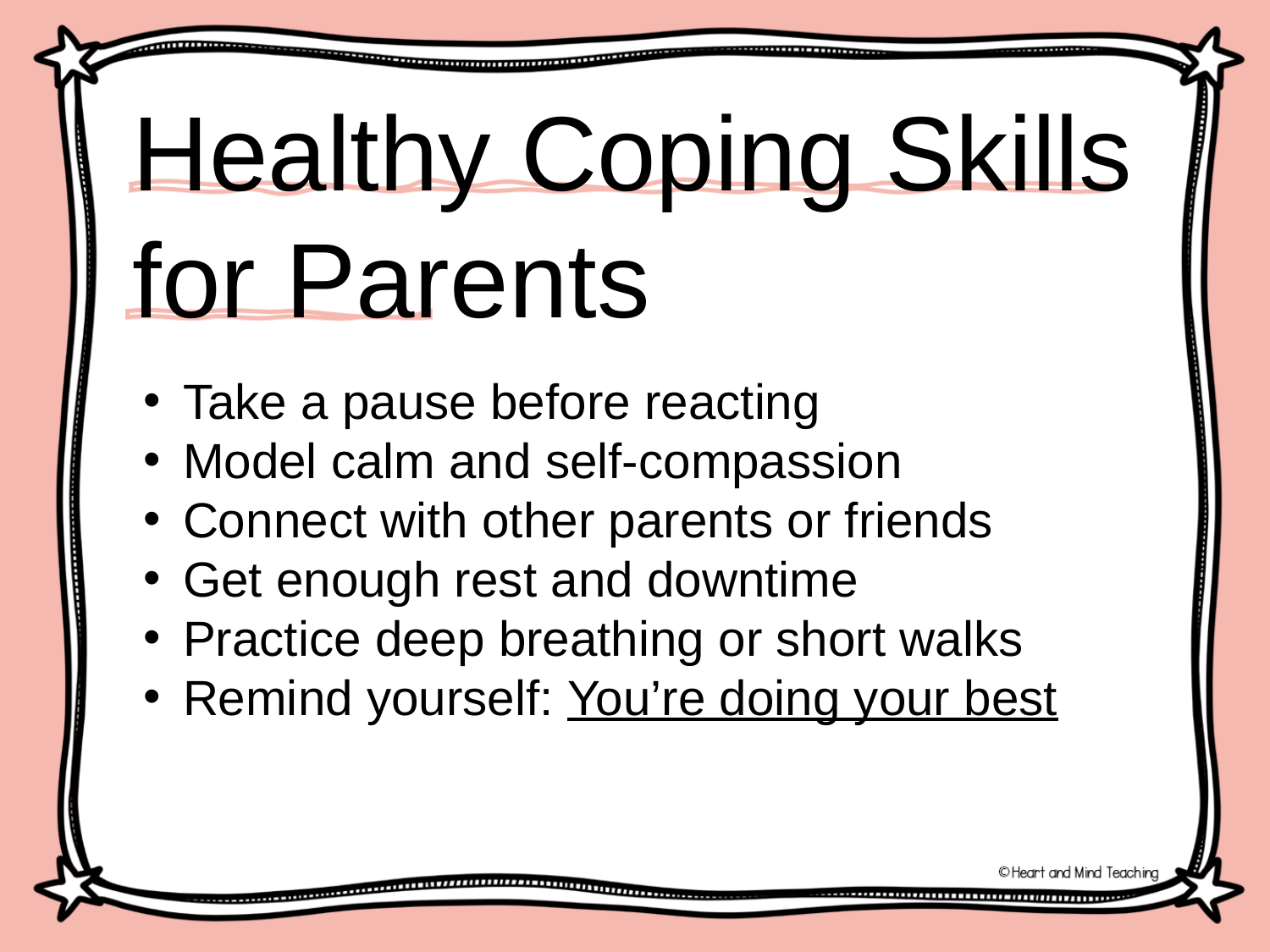

Healthy Coping Skills for Parents
Take a pause before reacting
Model calm and self-compassion
Connect with other parents or friends
Get enough rest and downtime
Practice deep breathing or short walks
Remind yourself: You’re doing your best